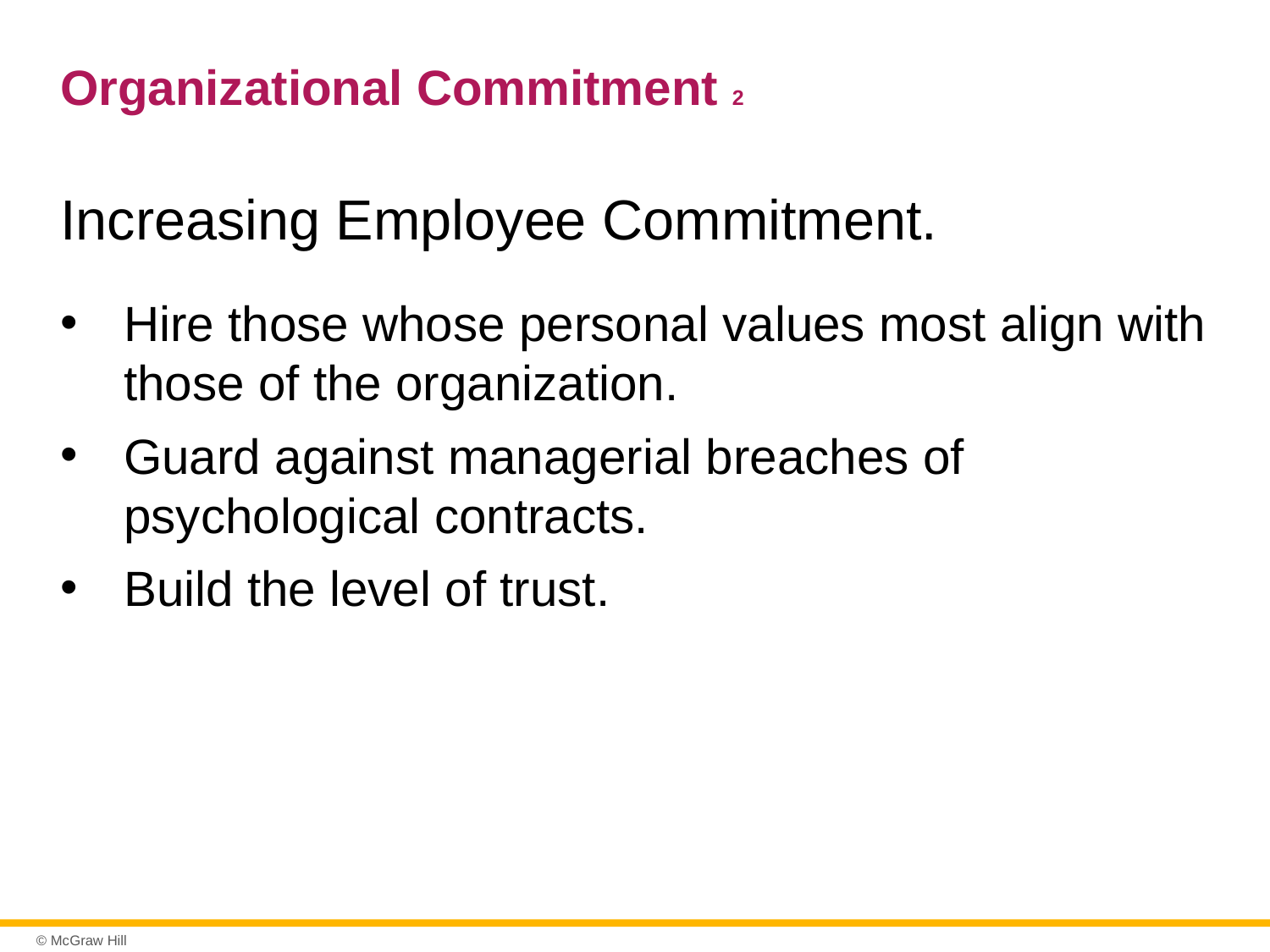

# Organizational Commitment 2
Increasing Employee Commitment.

Hire those whose personal values most align with those of the organization.
Guard against managerial breaches of  psychological contracts.
Build the level of trust.